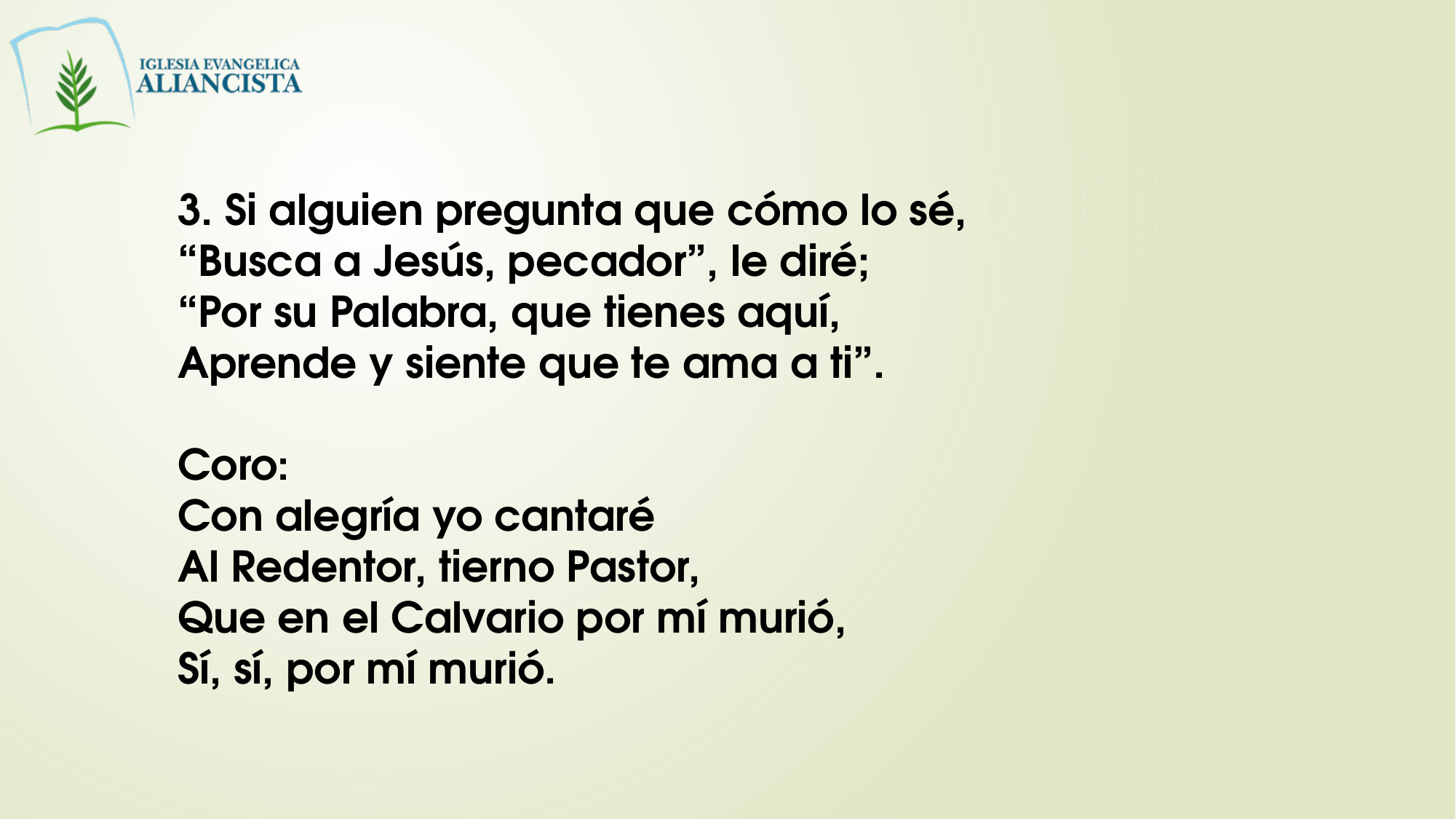

3. Si alguien pregunta que cómo lo sé,
“Busca a Jesús, pecador”, le diré;
“Por su Palabra, que tienes aquí,
Aprende y siente que te ama a ti”.

Coro:
Con alegría yo cantaré
Al Redentor, tierno Pastor,
Que en el Calvario por mí murió,
Sí, sí, por mí murió.